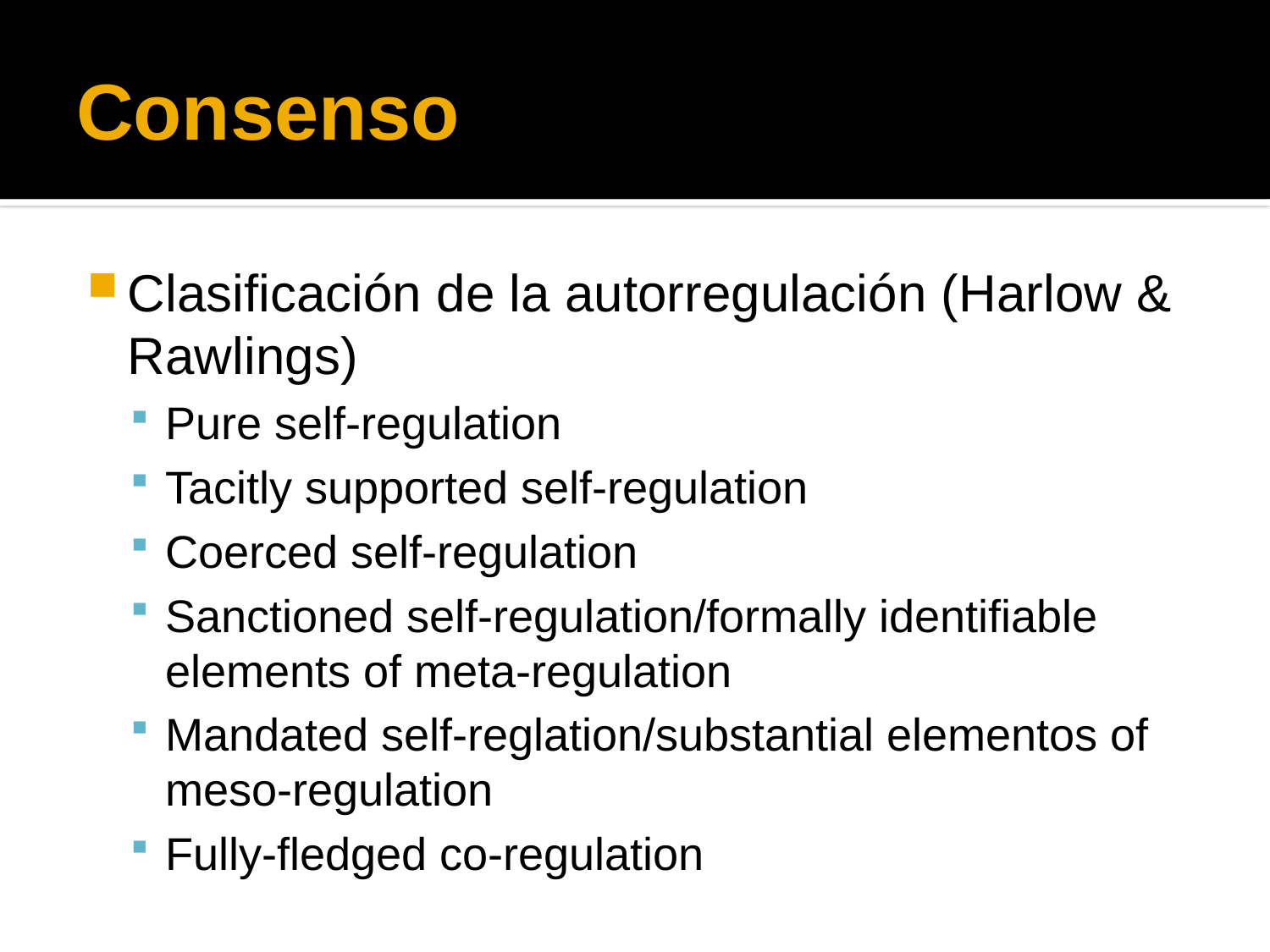

# Consenso
Clasificación de la autorregulación (Harlow & Rawlings)
Pure self-regulation
Tacitly supported self-regulation
Coerced self-regulation
Sanctioned self-regulation/formally identifiable elements of meta-regulation
Mandated self-reglation/substantial elementos of meso-regulation
Fully-fledged co-regulation